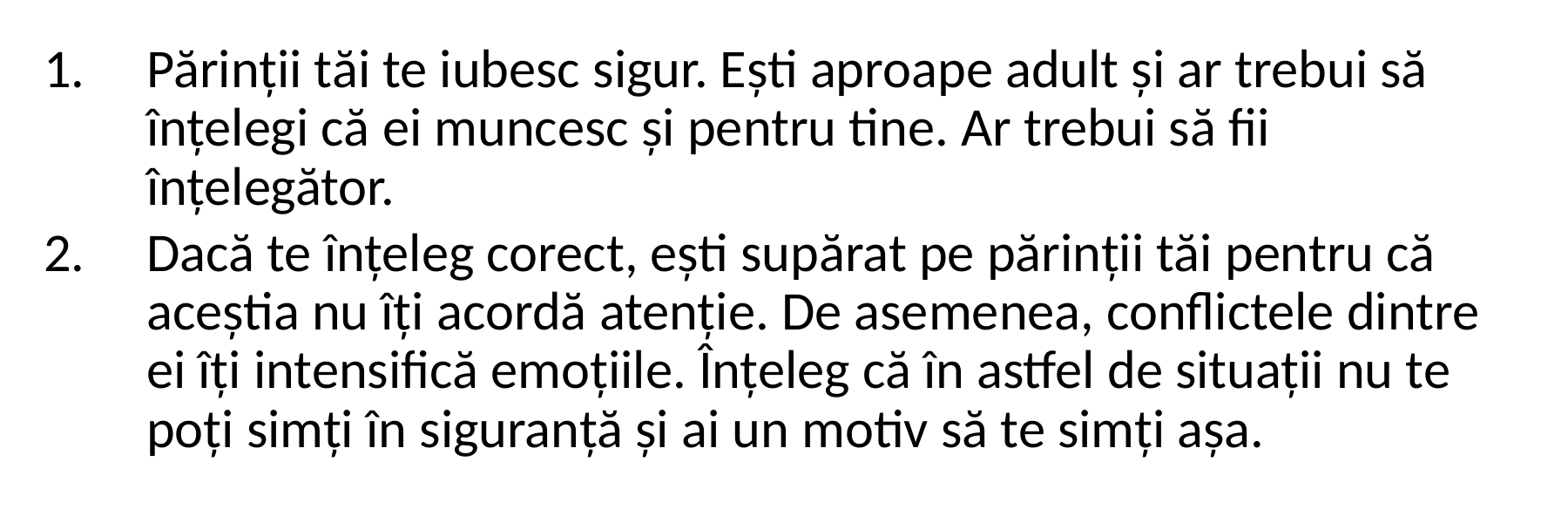

Părinții tăi te iubesc sigur. Ești aproape adult și ar trebui să înțelegi că ei muncesc și pentru tine. Ar trebui să fii înțelegător.
Dacă te înțeleg corect, ești supărat pe părinții tăi pentru că aceștia nu îți acordă atenție. De asemenea, conflictele dintre ei îți intensifică emoțiile. Înțeleg că în astfel de situații nu te poți simți în siguranță și ai un motiv să te simți așa.